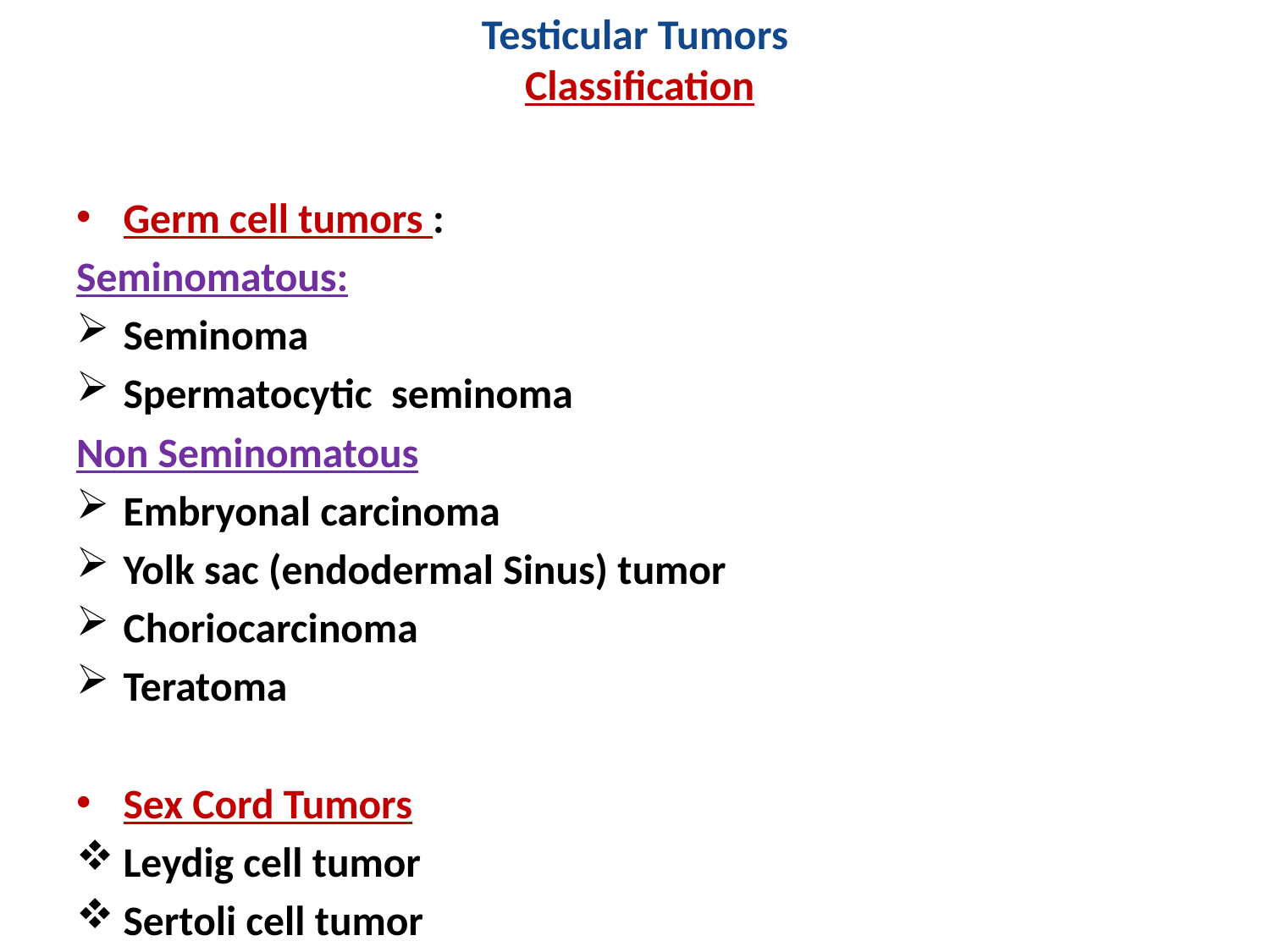

# Testicular Tumors Classification

Germ cell tumors :
Seminomatous:
Seminoma
Spermatocytic  seminoma
Non Seminomatous
Embryonal carcinoma
Yolk sac (endodermal Sinus) tumor
Choriocarcinoma
Teratoma

Sex Cord Tumors
	Leydig cell tumor
	Sertoli cell tumor